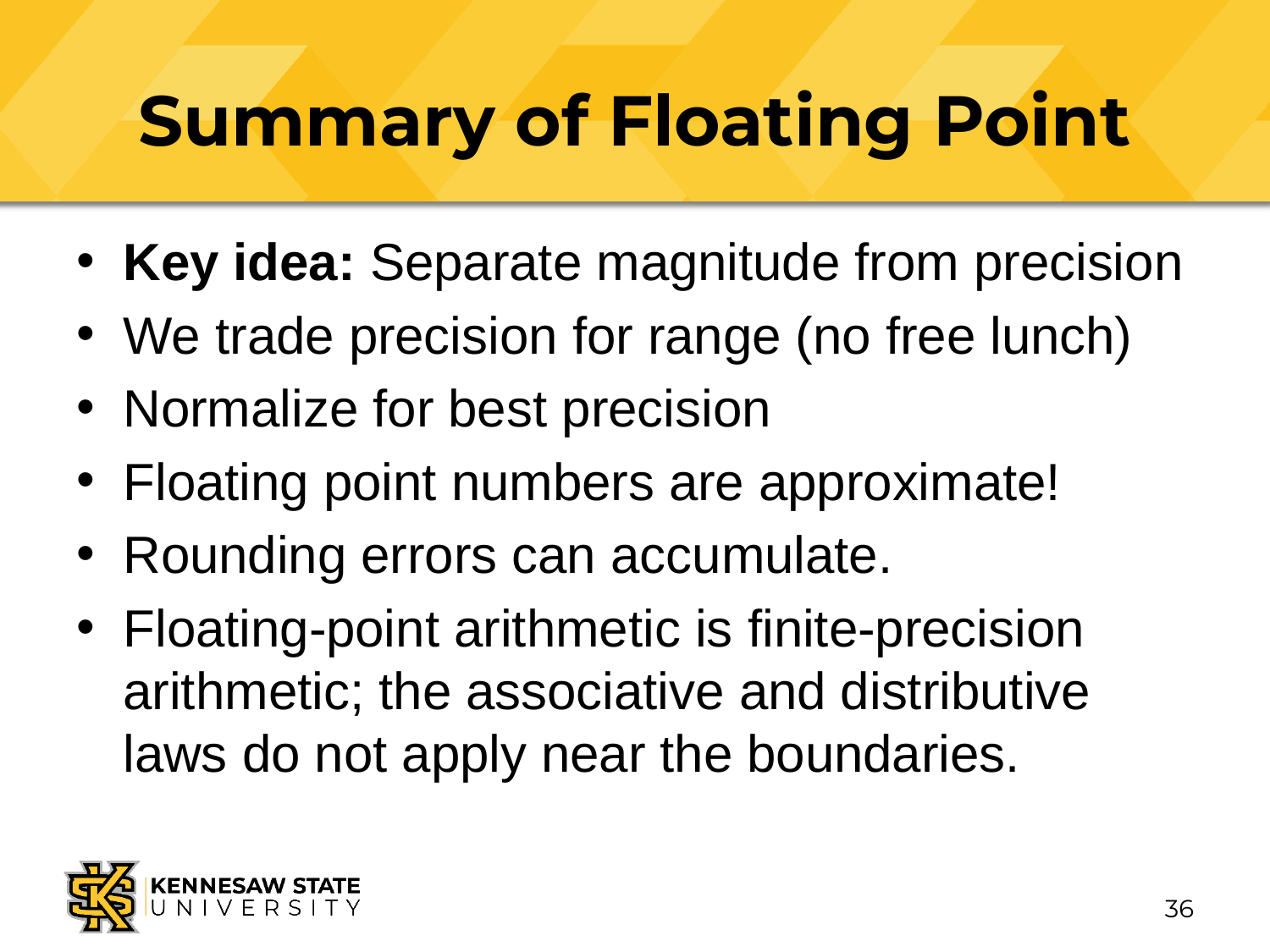

# Summary of Floating Point
Key idea: Separate magnitude from precision
We trade precision for range (no free lunch)
Normalize for best precision
Floating point numbers are approximate!
Rounding errors can accumulate.
Floating-point arithmetic is finite-precision arithmetic; the associative and distributive  laws do not apply near the boundaries.
36